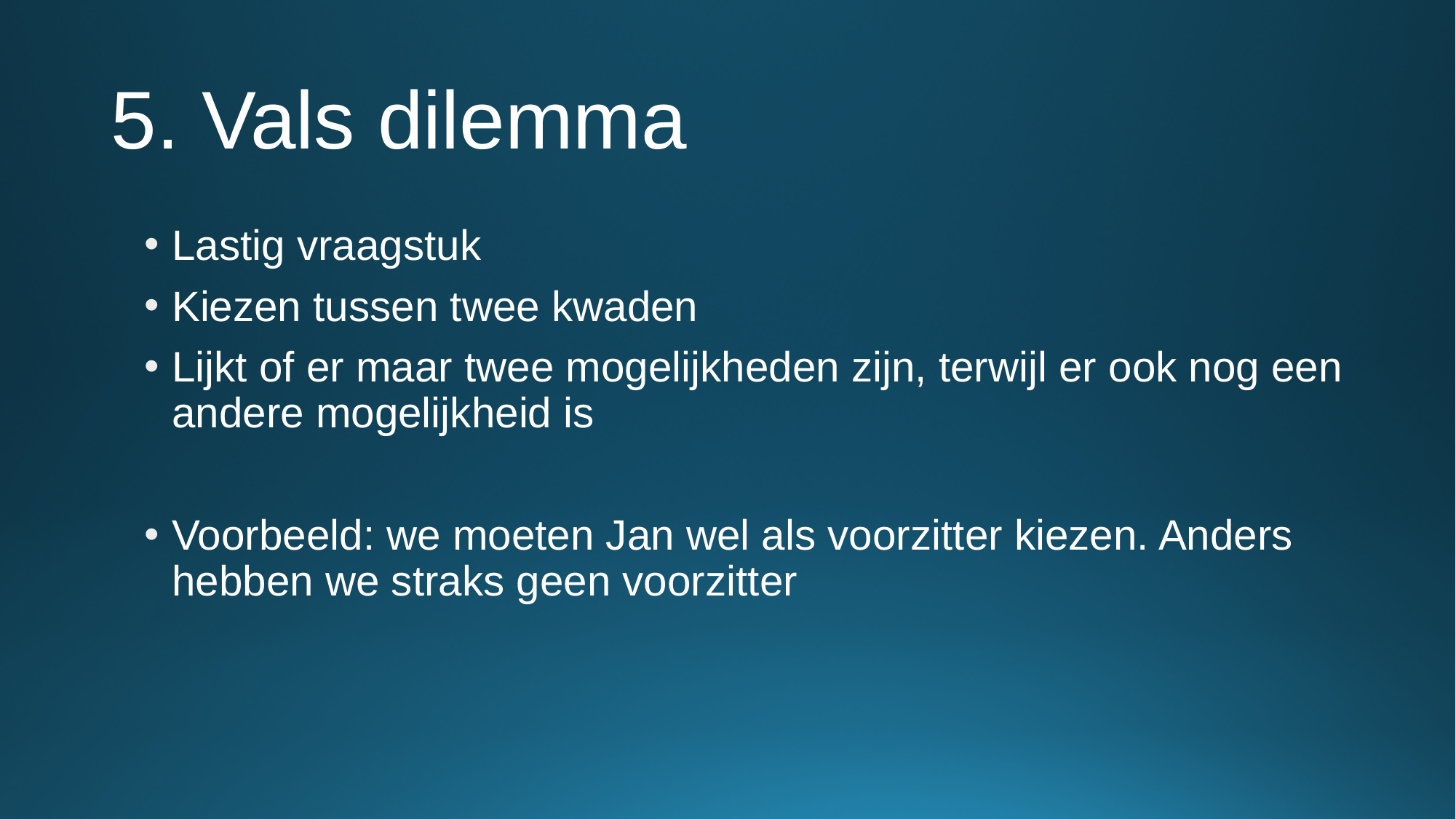

# 5. Vals dilemma
Lastig vraagstuk
Kiezen tussen twee kwaden
Lijkt of er maar twee mogelijkheden zijn, terwijl er ook nog een andere mogelijkheid is

Voorbeeld: we moeten Jan wel als voorzitter kiezen. Anders hebben we straks geen voorzitter